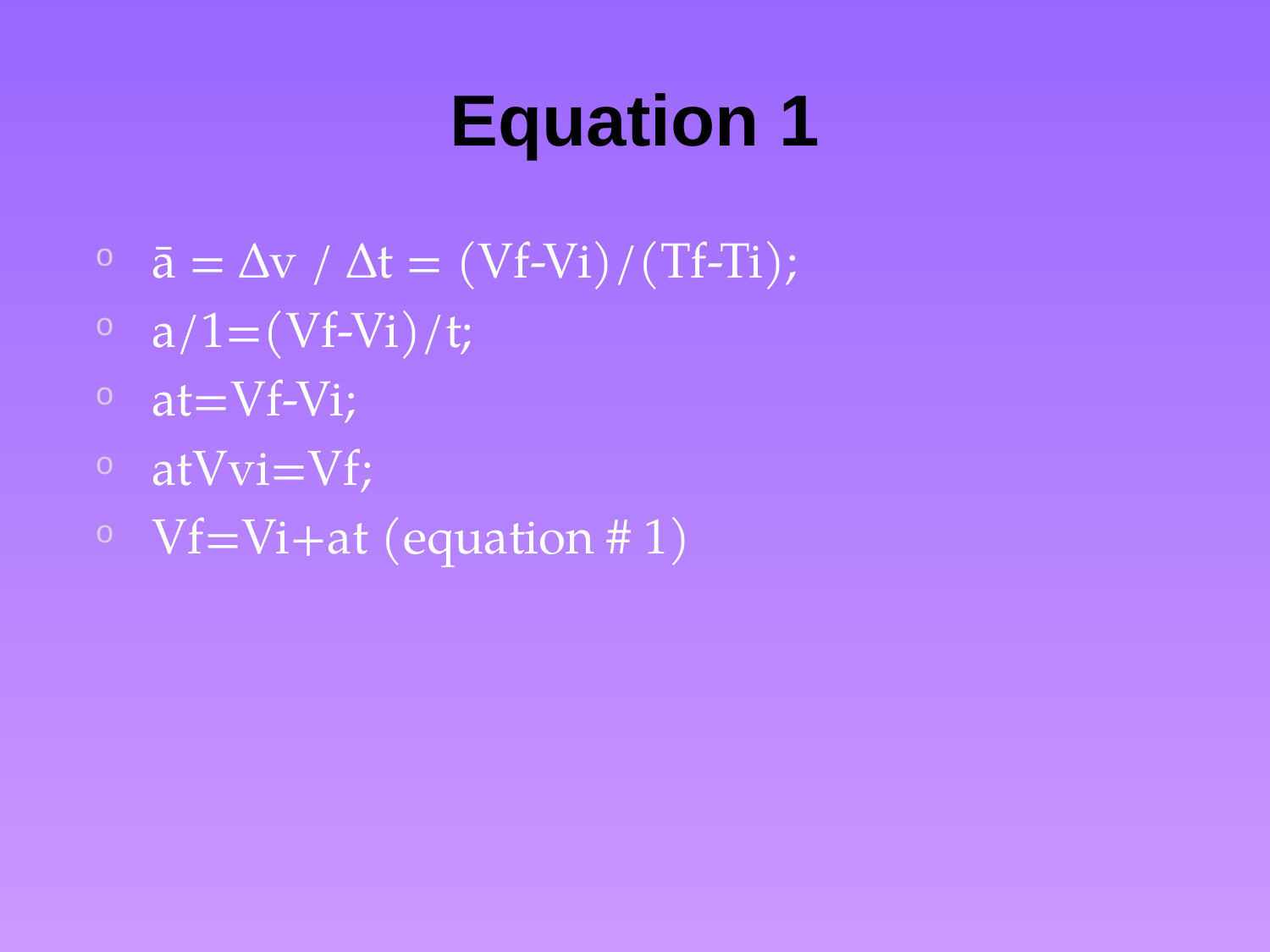

# Equation 1
ā = ∆v / ∆t = (Vf-Vi)/(Tf-Ti);
a/1=(Vf-Vi)/t;
at=Vf-Vi;
atVvi=Vf;
Vf=Vi+at (equation # 1)